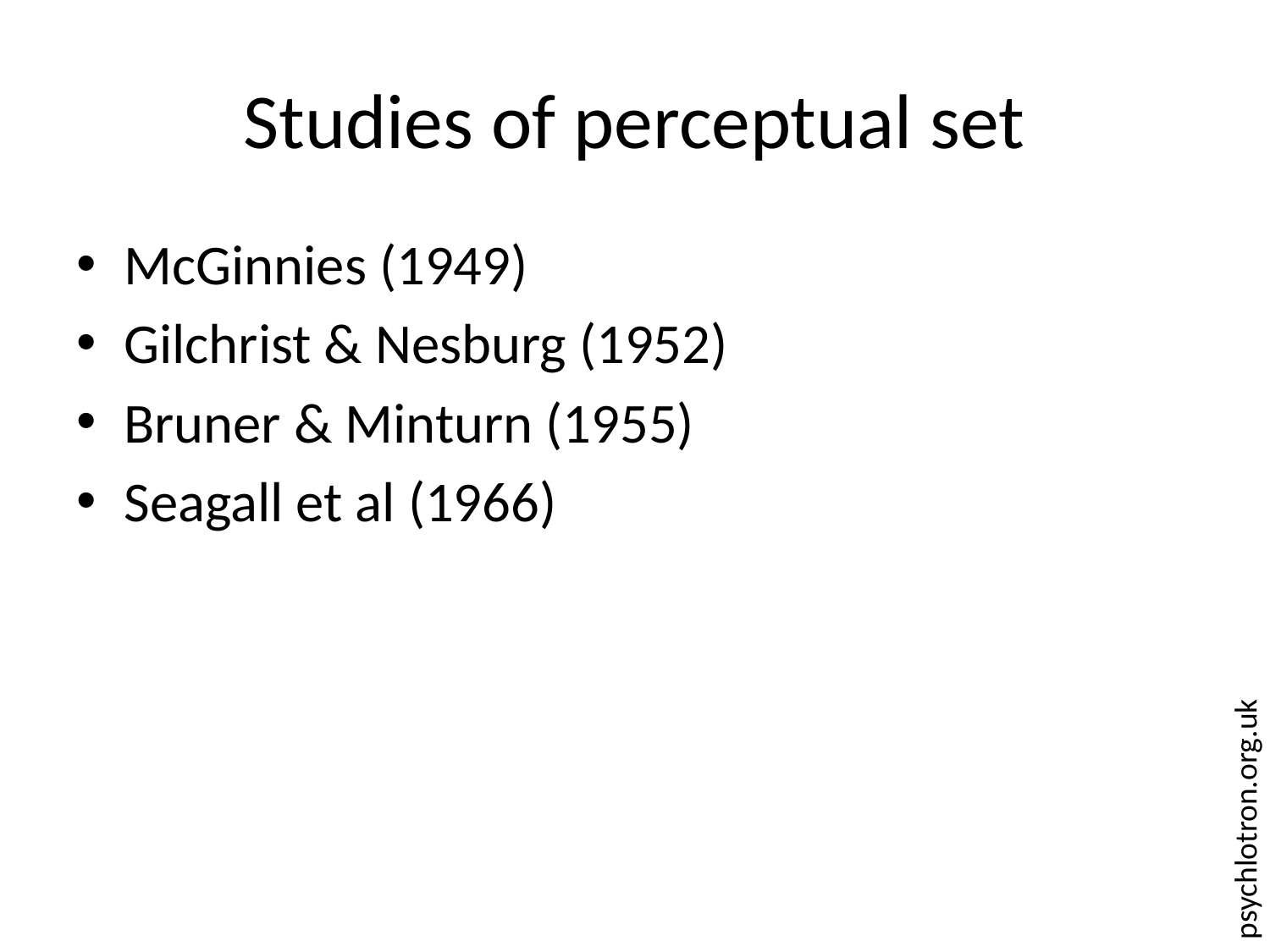

# Studies of perceptual set
McGinnies (1949)
Gilchrist & Nesburg (1952)
Bruner & Minturn (1955)
Seagall et al (1966)